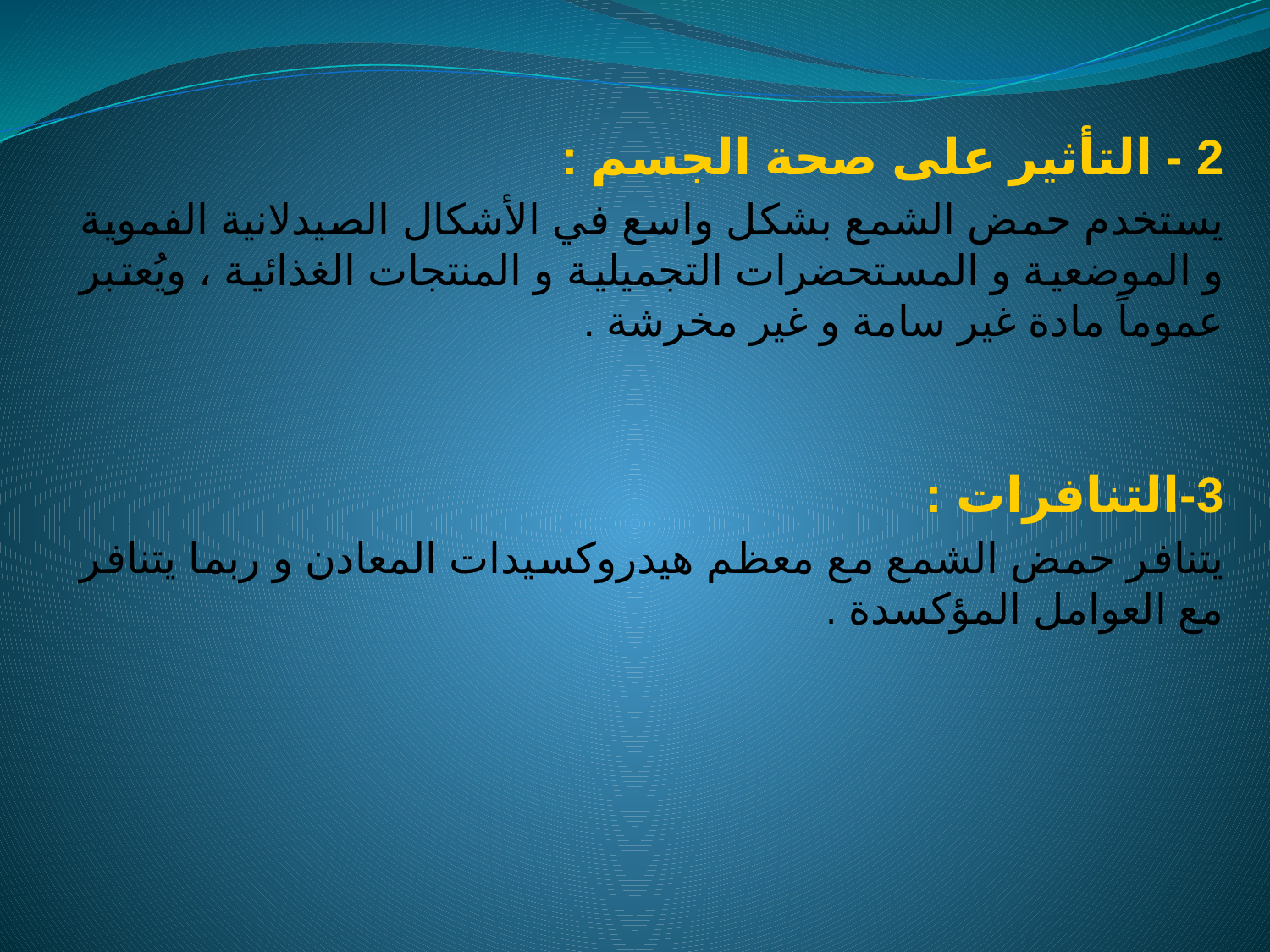

2 - التأثير على صحة الجسم :
يستخدم حمض الشمع بشكل واسع في الأشكال الصيدلانية الفموية و الموضعية و المستحضرات التجميلية و المنتجات الغذائية ، ويُعتبر عموماً مادة غير سامة و غير مخرشة .

3-التنافرات :
يتنافر حمض الشمع مع معظم هيدروكسيدات المعادن و ربما يتنافر مع العوامل المؤكسدة .